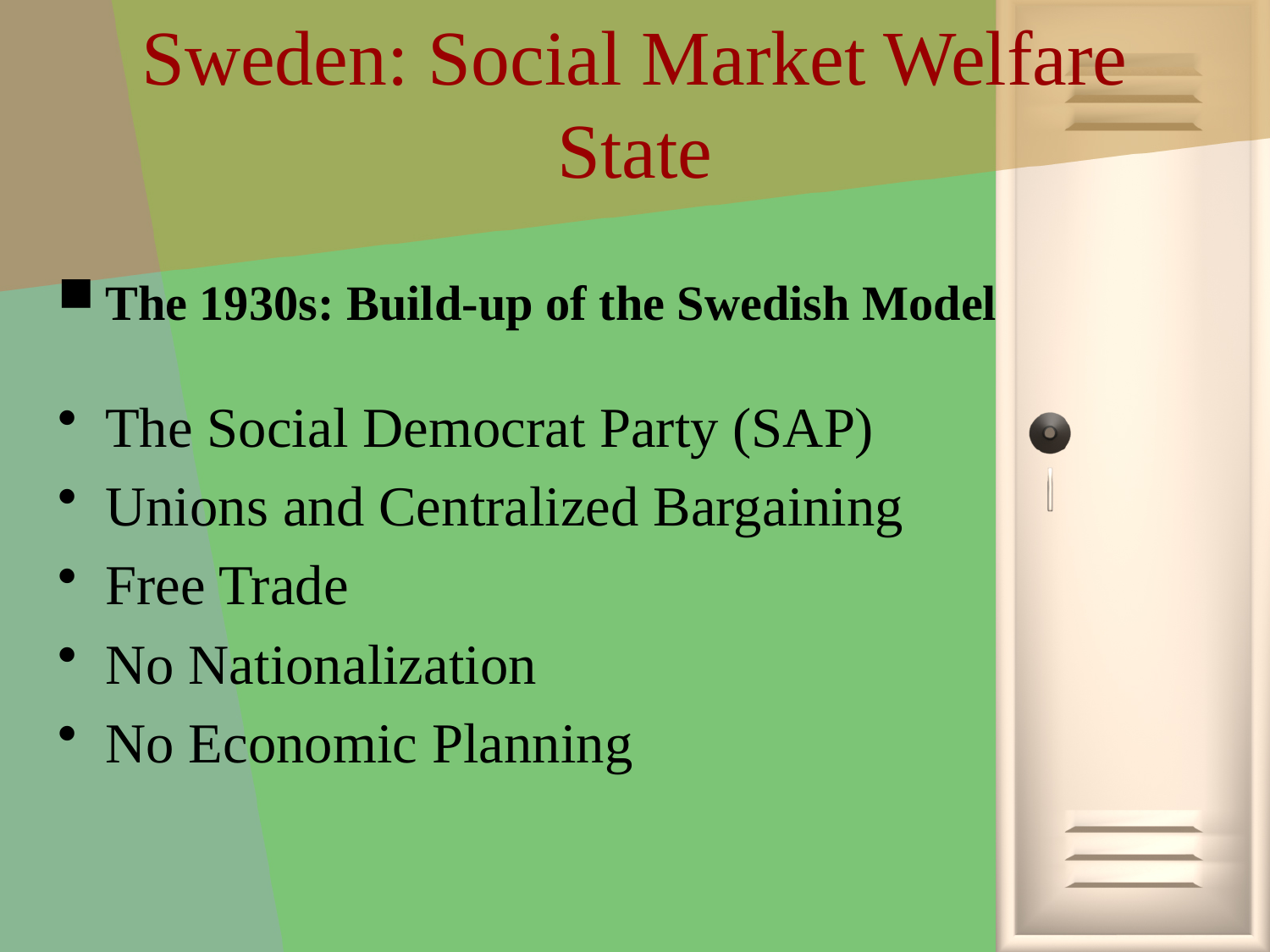

# Sweden: Social Market Welfare State
The 1930s: Build-up of the Swedish Model

The Social Democrat Party (SAP)
Unions and Centralized Bargaining
Free Trade
No Nationalization
No Economic Planning